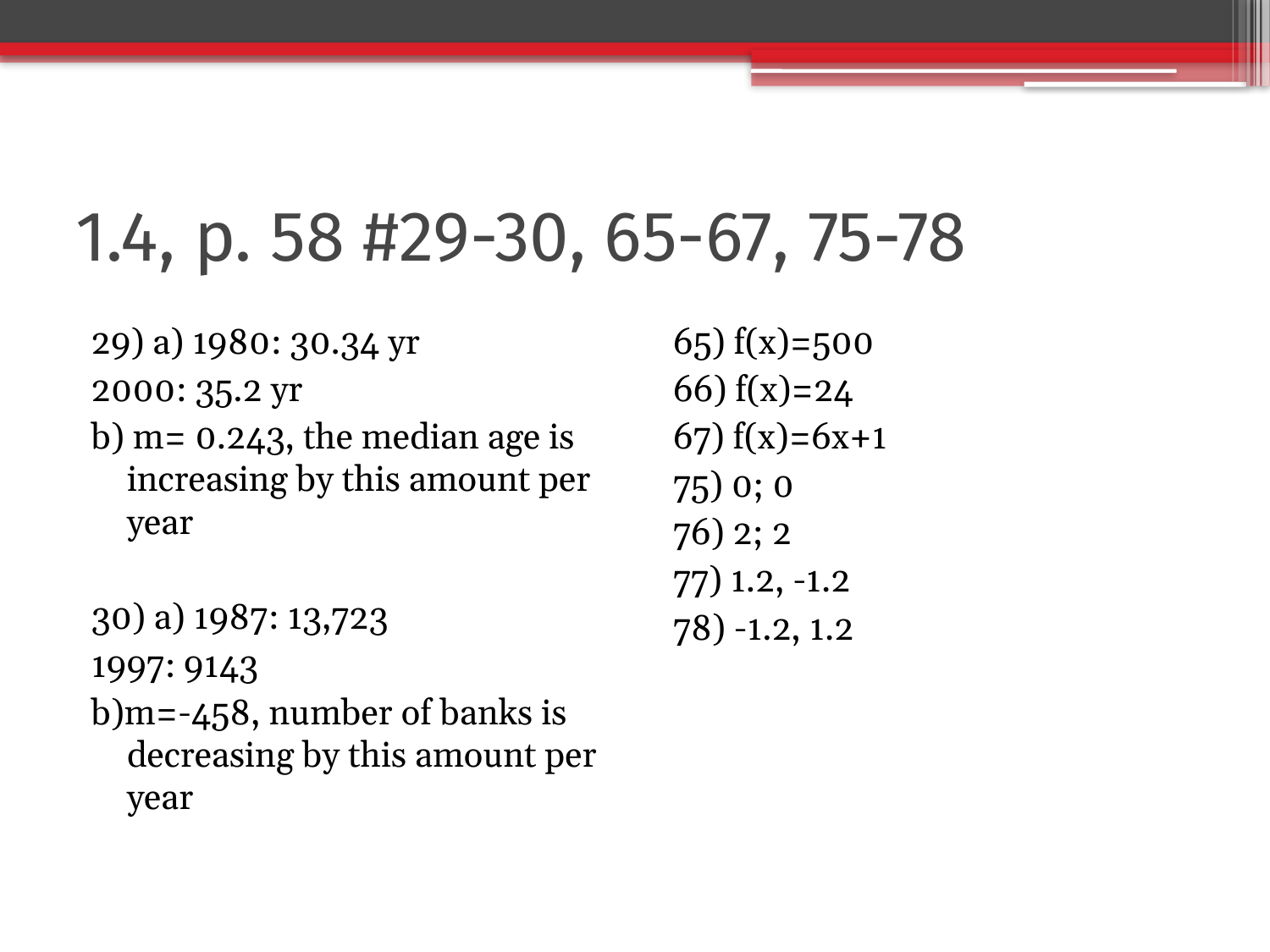

# 1.4, p. 58 #29-30, 65-67, 75-78
29) a) 1980: 30.34 yr
2000: 35.2 yr
b) m= 0.243, the median age is increasing by this amount per year

30) a) 1987: 13,723
1997: 9143
b)m=-458, number of banks is decreasing by this amount per year

65) f(x)=500
66) f(x)=24
67) f(x)=6x+1
75) 0; 0
76) 2; 2
77) 1.2, -1.2
78) -1.2, 1.2